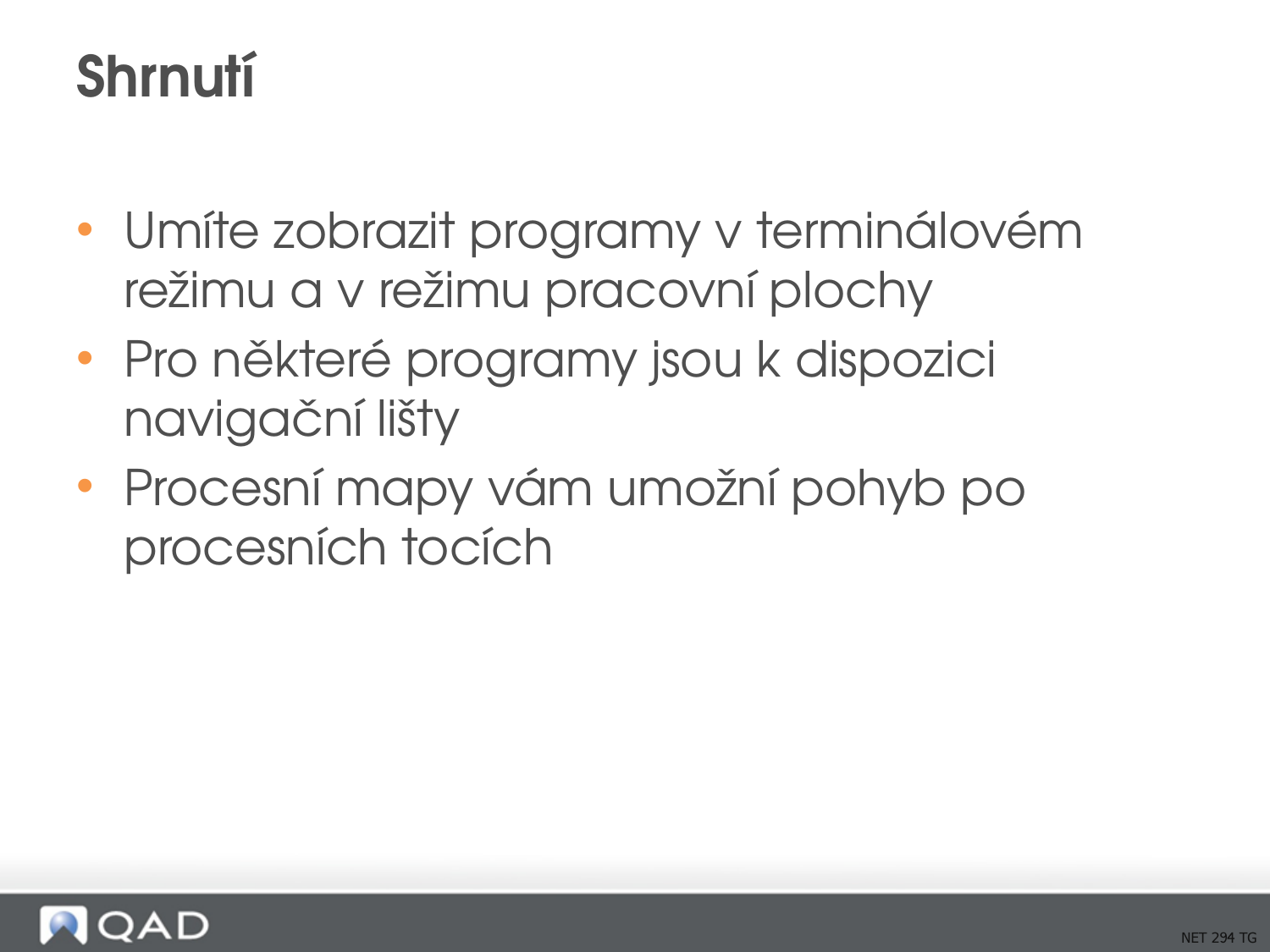

# Shrnutí

Umíte zobrazit programy v terminálovém režimu a v režimu pracovní plochy
Pro některé programy jsou k dispozici navigační lišty
Procesní mapy vám umožní pohyb po procesních tocích
NET 294 TG